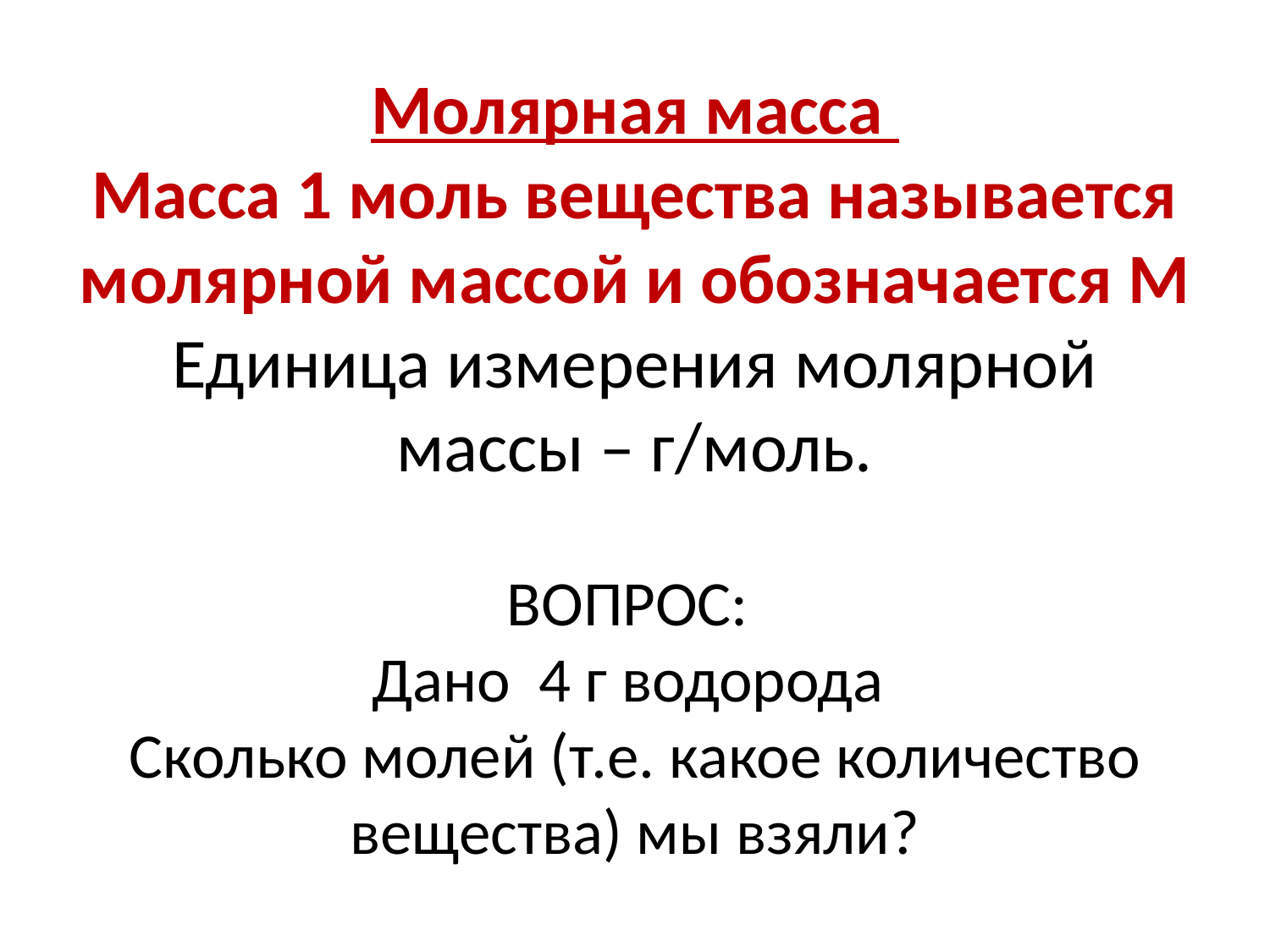

# Молярная масса Масса 1 моль вещества называется молярной массой и обозначается М Единица измерения молярной массы – г/моль. ВОПРОС: Дано  4 г водорода Сколько молей (т.е. какое количество вещества) мы взяли?